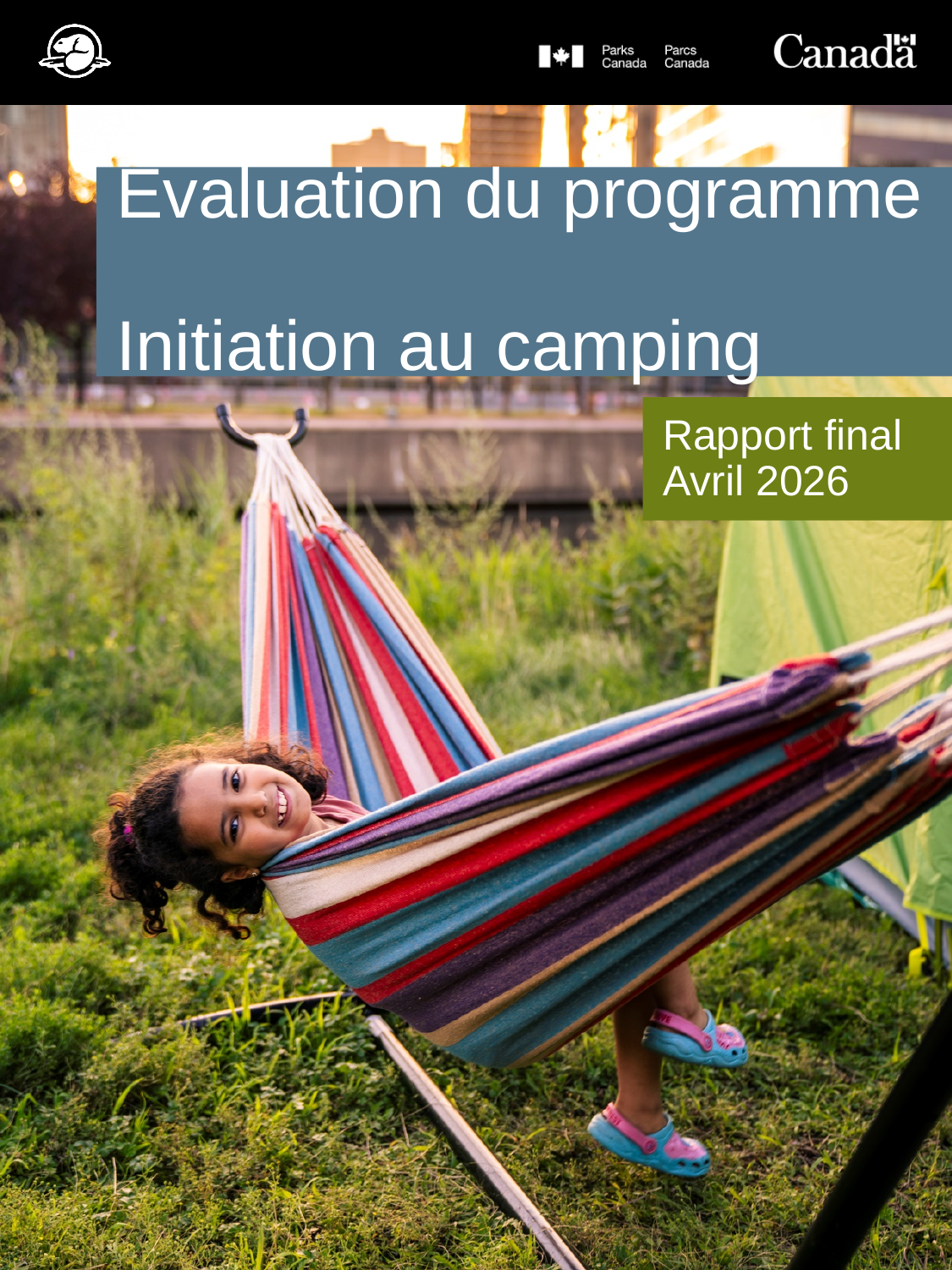

# Évaluation du programme Initiation au camping
Rapport final
Avril 2026